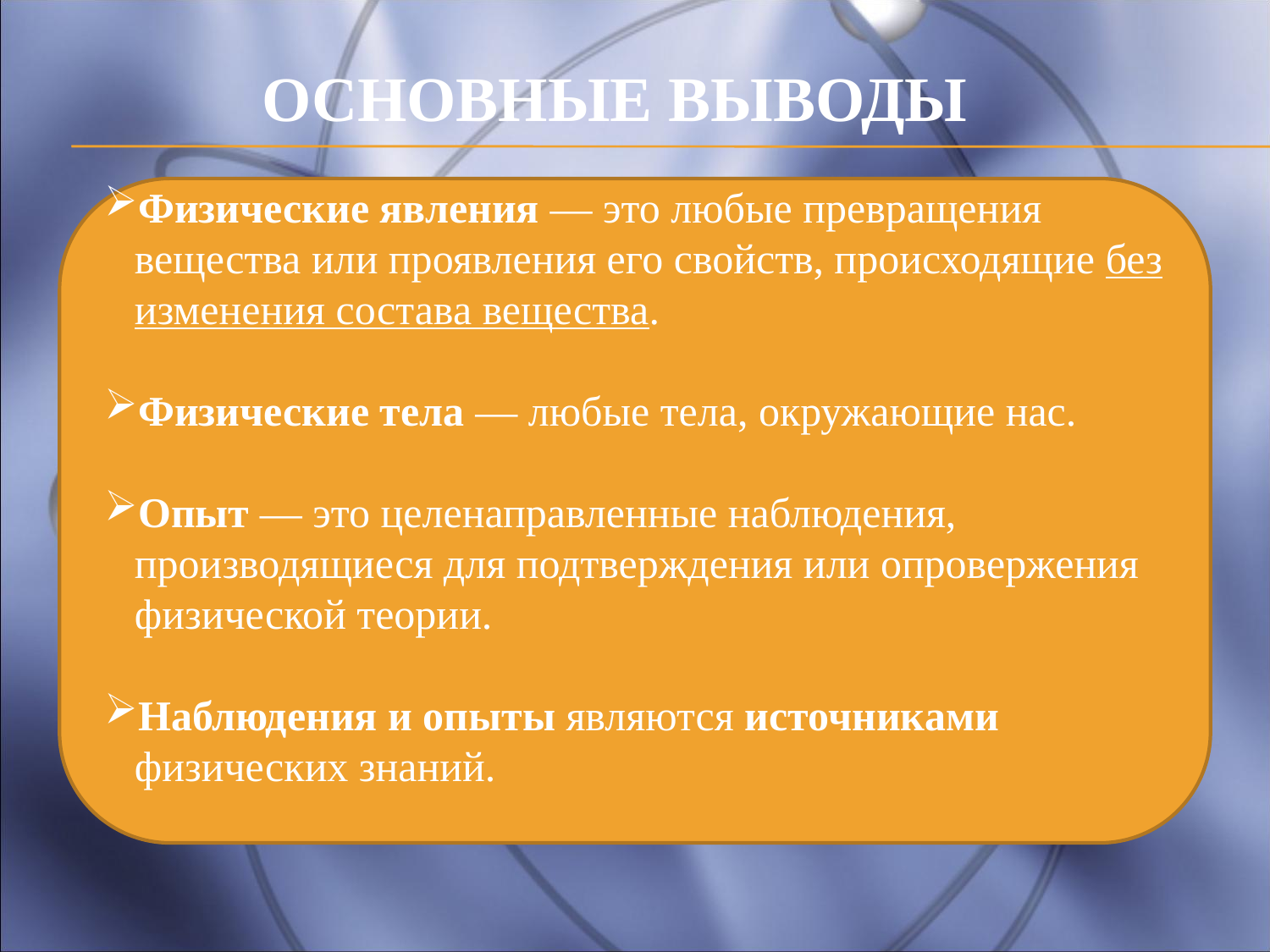

Основные выводы
Физические явления — это любые превращения вещества или проявления его свойств, происходящие без изменения состава вещества.

Физические тела — любые тела, окружающие нас.

Опыт — это целенаправленные наблюдения, производящиеся для подтверждения или опровержения физической теории.

Наблюдения и опыты являются источниками физических знаний.